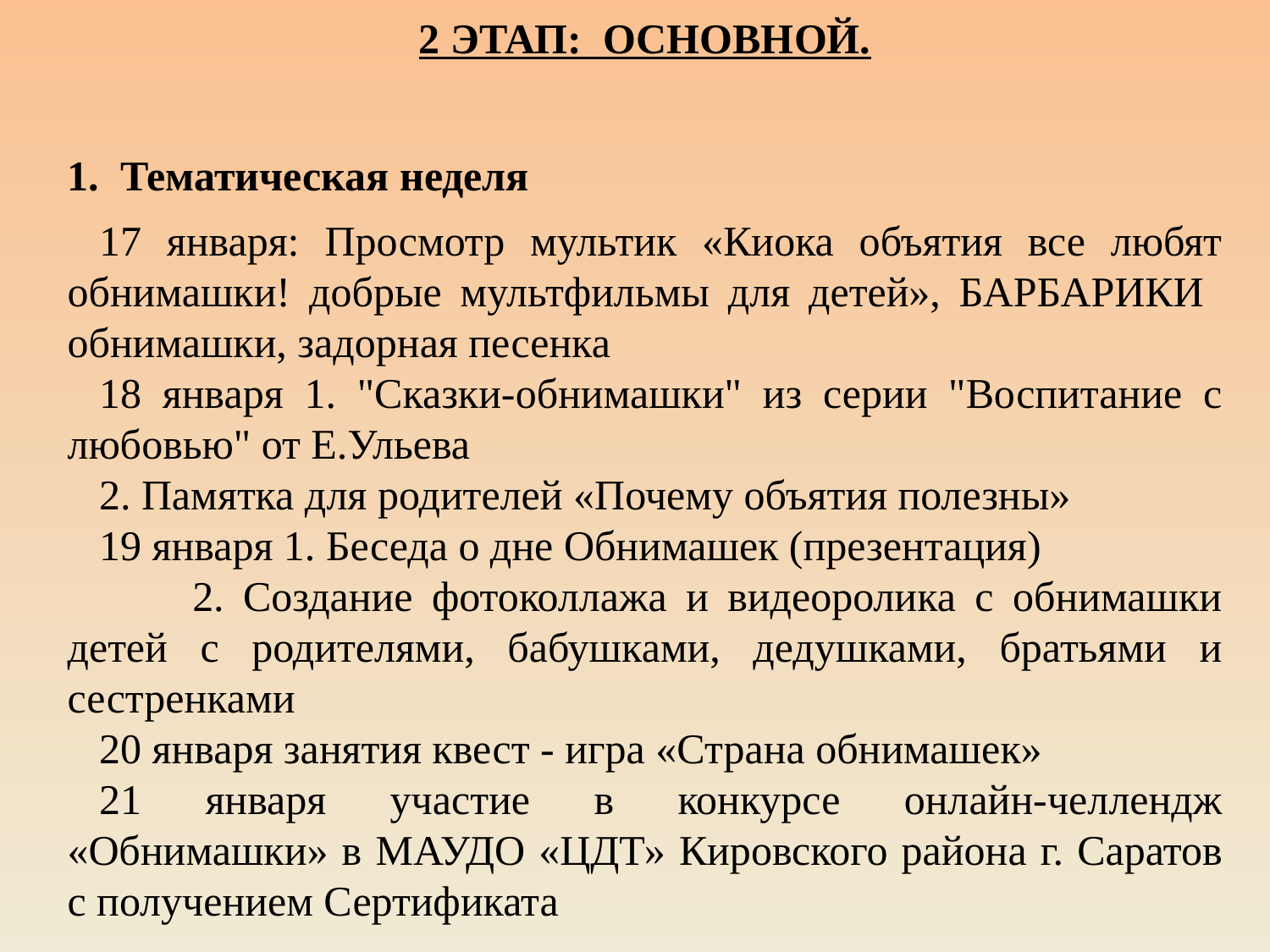

2 этап:  Основной.

1.  Тематическая неделя
17 января: Просмотр мультик «Киока объятия все любят обнимашки! добрые мультфильмы для детей», БАРБАРИКИ  обнимашки, задорная песенка
18 января 1. "Сказки-обнимашки" из серии "Воспитание с любовью" от Е.Ульева
2. Памятка для родителей «Почему объятия полезны»
19 января 1. Беседа о дне Обнимашек (презентация)
2. Создание фотоколлажа и видеоролика с обнимашки детей с родителями, бабушками, дедушками, братьями и сестренками
20 января занятия квест - игра «Страна обнимашек»
21 января участие в конкурсе онлайн-челлендж «Обнимашки» в МАУДО «ЦДТ» Кировского района г. Саратов с получением Сертификата